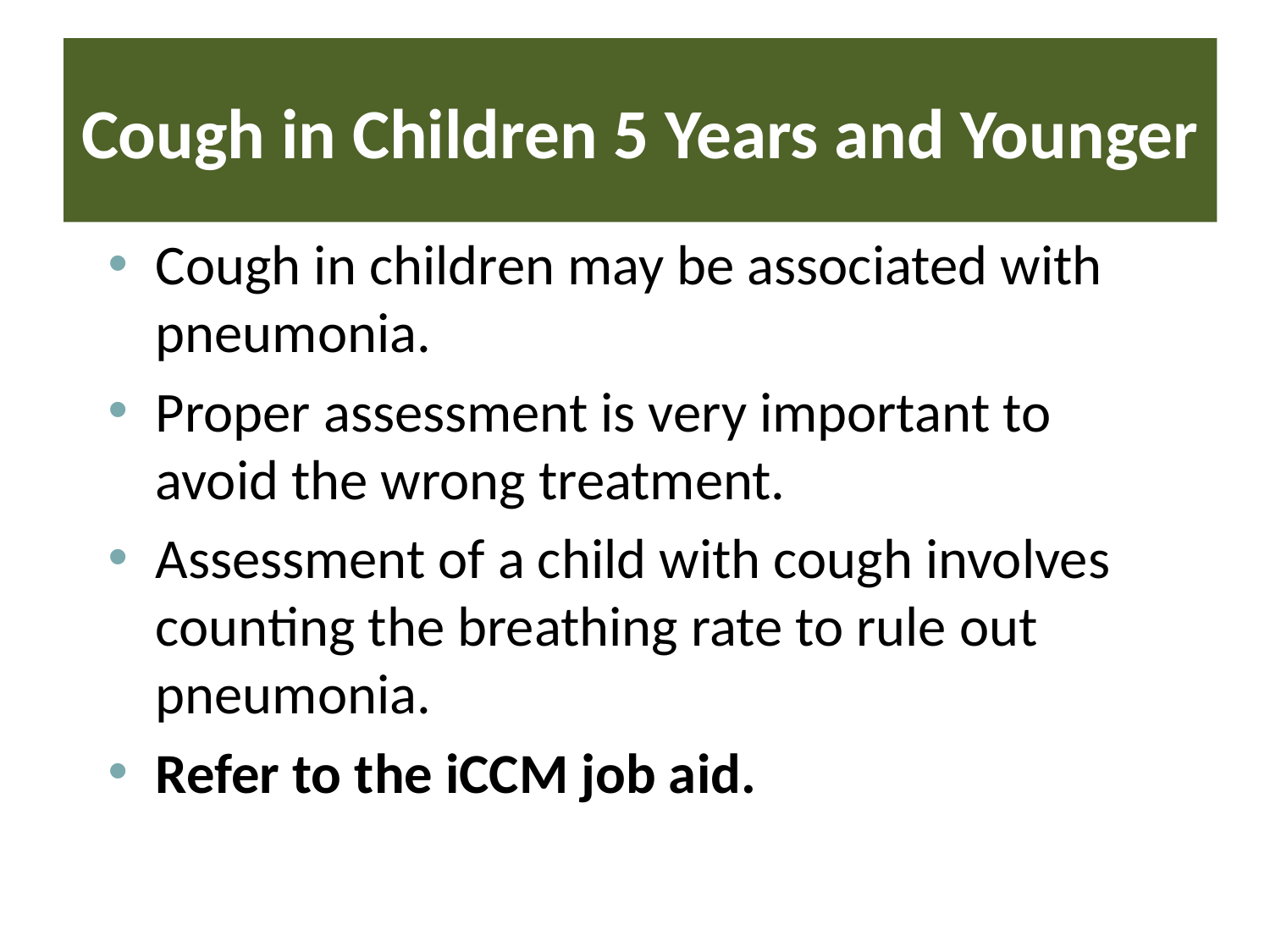

# Cough in Children 5 Years and Younger
Cough in children may be associated with pneumonia.
Proper assessment is very important to avoid the wrong treatment.
Assessment of a child with cough involves counting the breathing rate to rule out pneumonia.
Refer to the iCCM job aid.